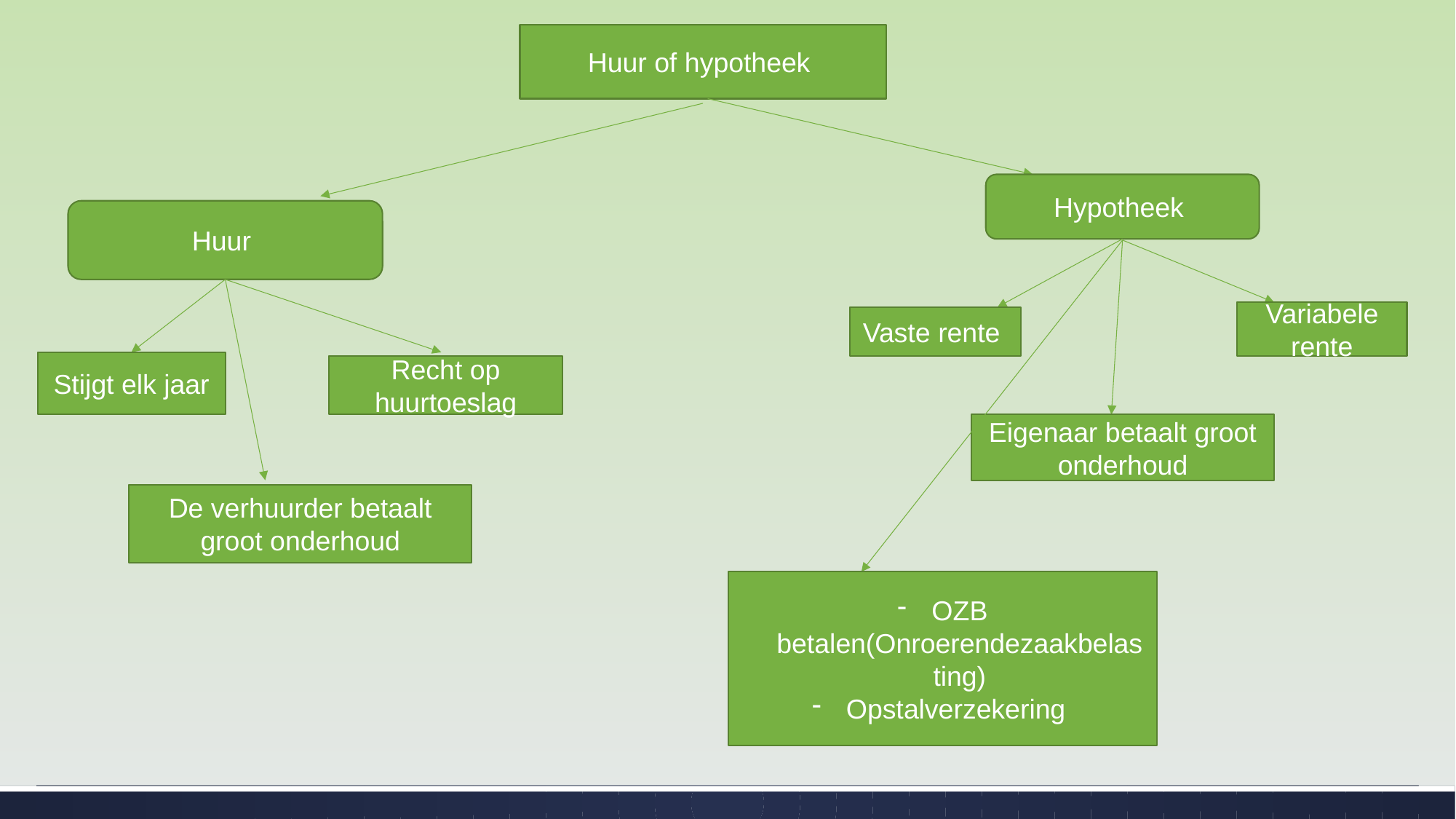

Huur of hypotheek
Hypotheek
Huur
Variabele rente
Vaste rente
Stijgt elk jaar
Recht op huurtoeslag
Eigenaar betaalt groot onderhoud
De verhuurder betaalt groot onderhoud
OZB betalen(Onroerendezaakbelasting)
Opstalverzekering